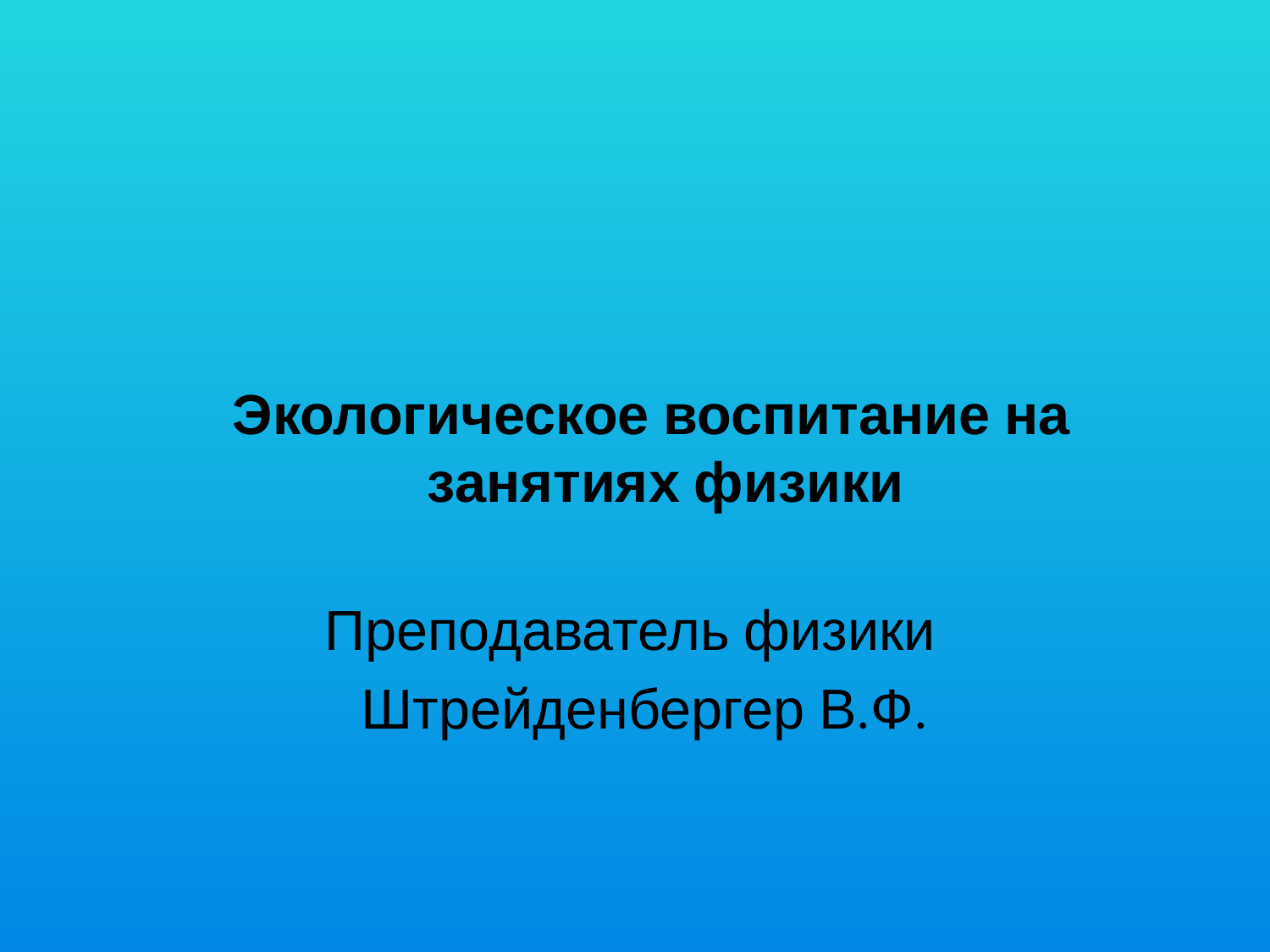

Экологическое воспитание на занятиях физики

Преподаватель физики
Штрейденбергер В.Ф.